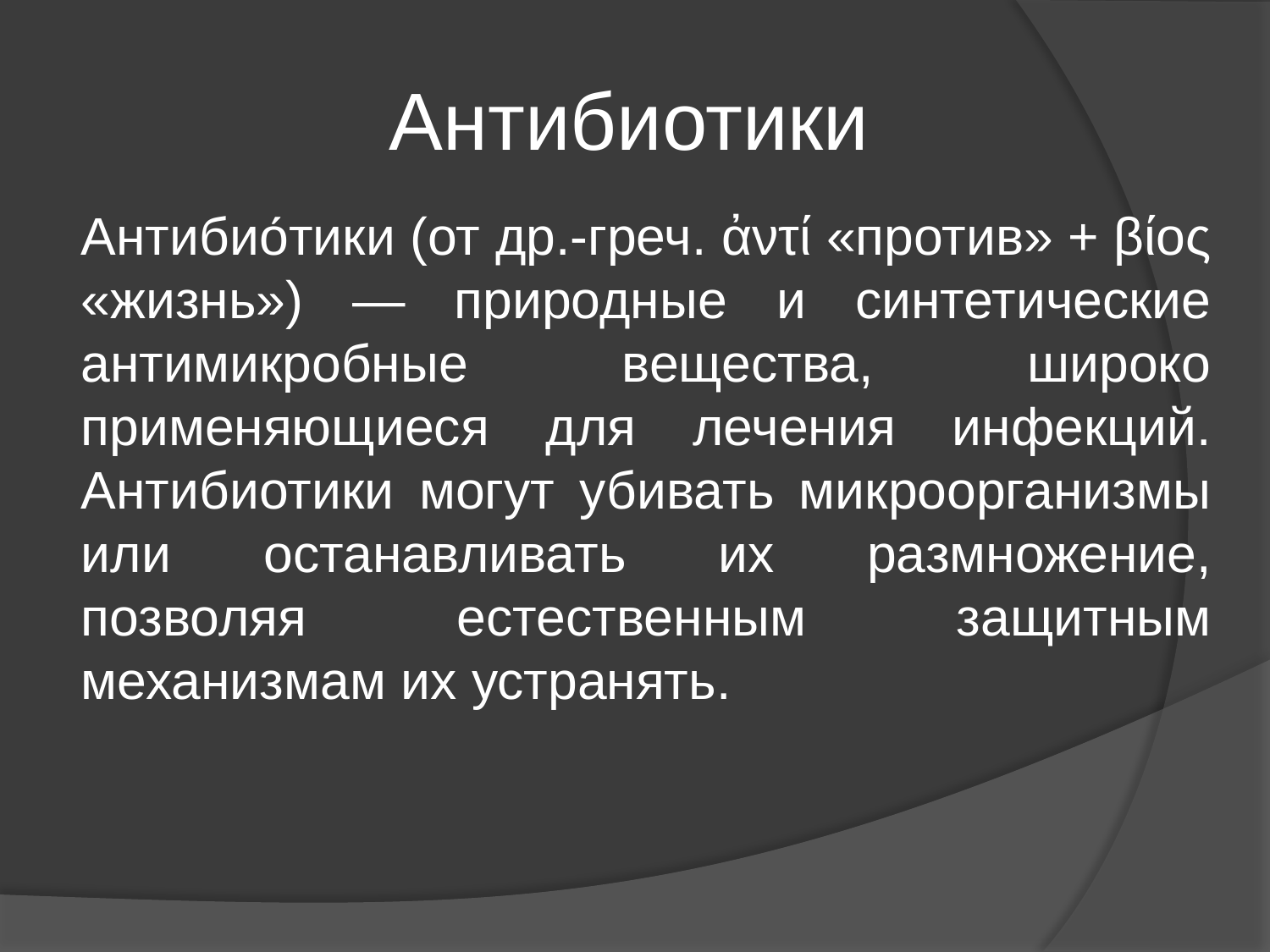

# Антибиотики
Антибио́тики (от др.-греч. ἀντί «против» + βίος «жизнь») — природные и синтетические антимикробные вещества, широко применяющиеся для лечения инфекций. Антибиотики могут убивать микроорганизмы или останавливать их размножение, позволяя естественным защитным механизмам их устранять.